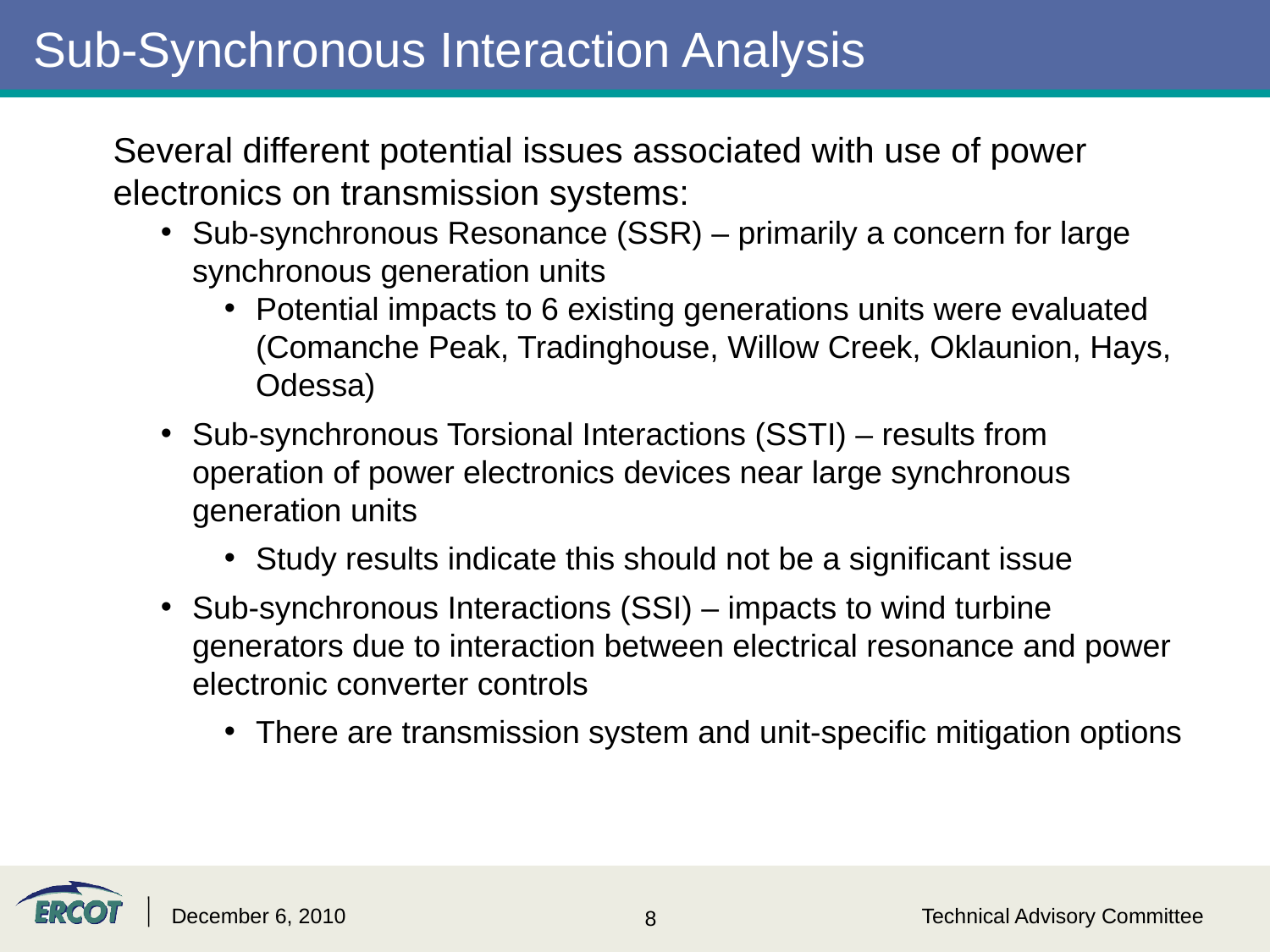

# Sub-Synchronous Interaction Analysis
Several different potential issues associated with use of power electronics on transmission systems:
Sub-synchronous Resonance (SSR) – primarily a concern for large synchronous generation units
Potential impacts to 6 existing generations units were evaluated (Comanche Peak, Tradinghouse, Willow Creek, Oklaunion, Hays, Odessa)
Sub-synchronous Torsional Interactions (SSTI) – results from operation of power electronics devices near large synchronous generation units
Study results indicate this should not be a significant issue
Sub-synchronous Interactions (SSI) – impacts to wind turbine generators due to interaction between electrical resonance and power electronic converter controls
There are transmission system and unit-specific mitigation options
December 6, 2010
Technical Advisory Committee